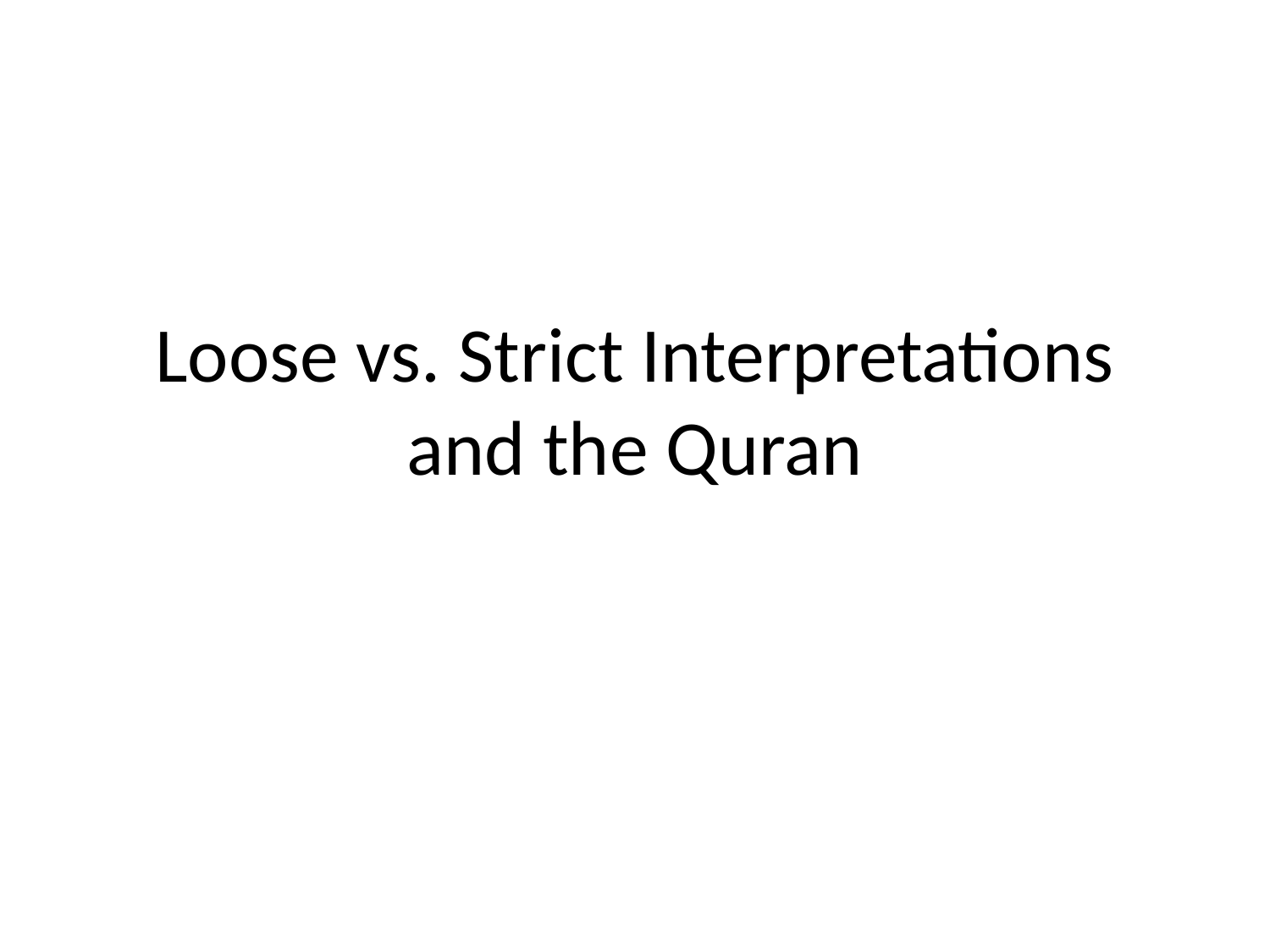

# Loose vs. Strict Interpretations and the Quran